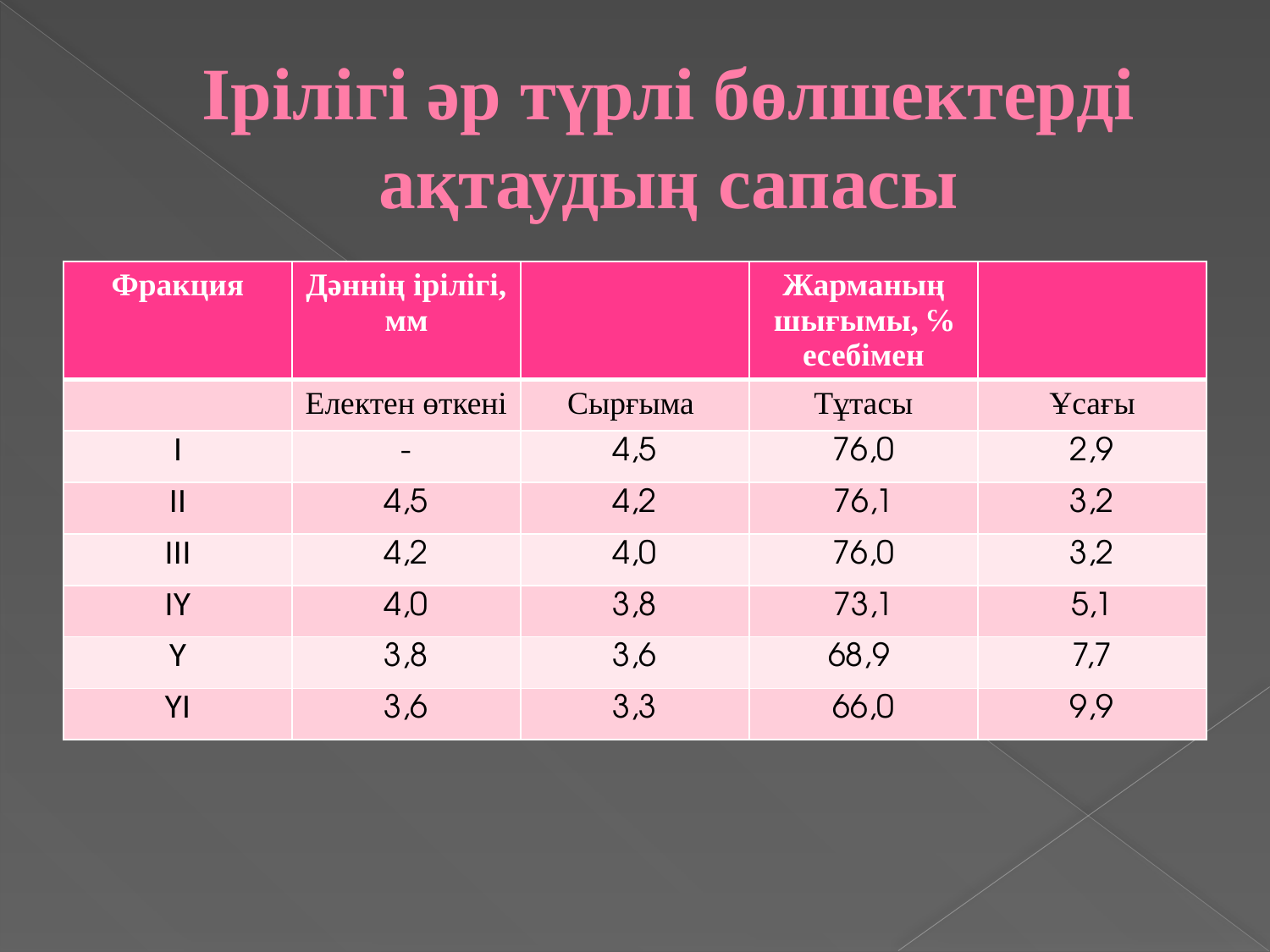

# Ірілігі әр түрлі бөлшектерді ақтаудың сапасы
| Фракция | Дәннің ірілігі, мм |  | Жарманың шығымы, ℅ есебімен |  |
| --- | --- | --- | --- | --- |
|  | Електен өткені | Сырғыма | Тұтасы | Ұсағы |
| І | - | 4,5 | 76,0 | 2,9 |
| ІІ | 4,5 | 4,2 | 76,1 | 3,2 |
| ІІІ | 4,2 | 4,0 | 76,0 | 3,2 |
| ІҮ | 4,0 | 3,8 | 73,1 | 5,1 |
| Ү | 3,8 | 3,6 | 68,9 | 7,7 |
| ҮІ | 3,6 | 3,3 | 66,0 | 9,9 |